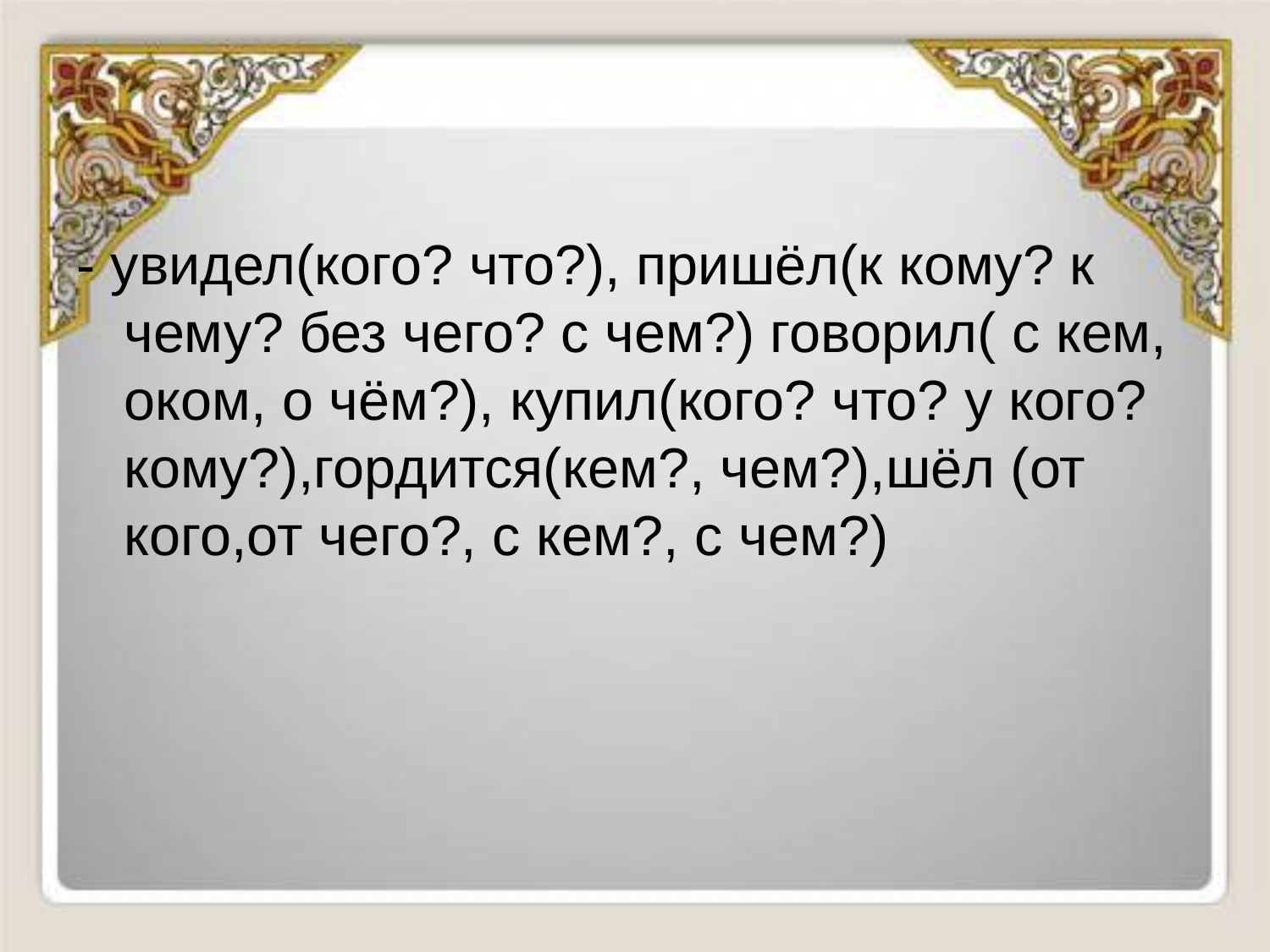

#
- увидел(кого? что?), пришёл(к кому? к чему? без чего? с чем?) говорил( с кем, оком, о чём?), купил(кого? что? у кого? кому?),гордится(кем?, чем?),шёл (от кого,от чего?, с кем?, с чем?)